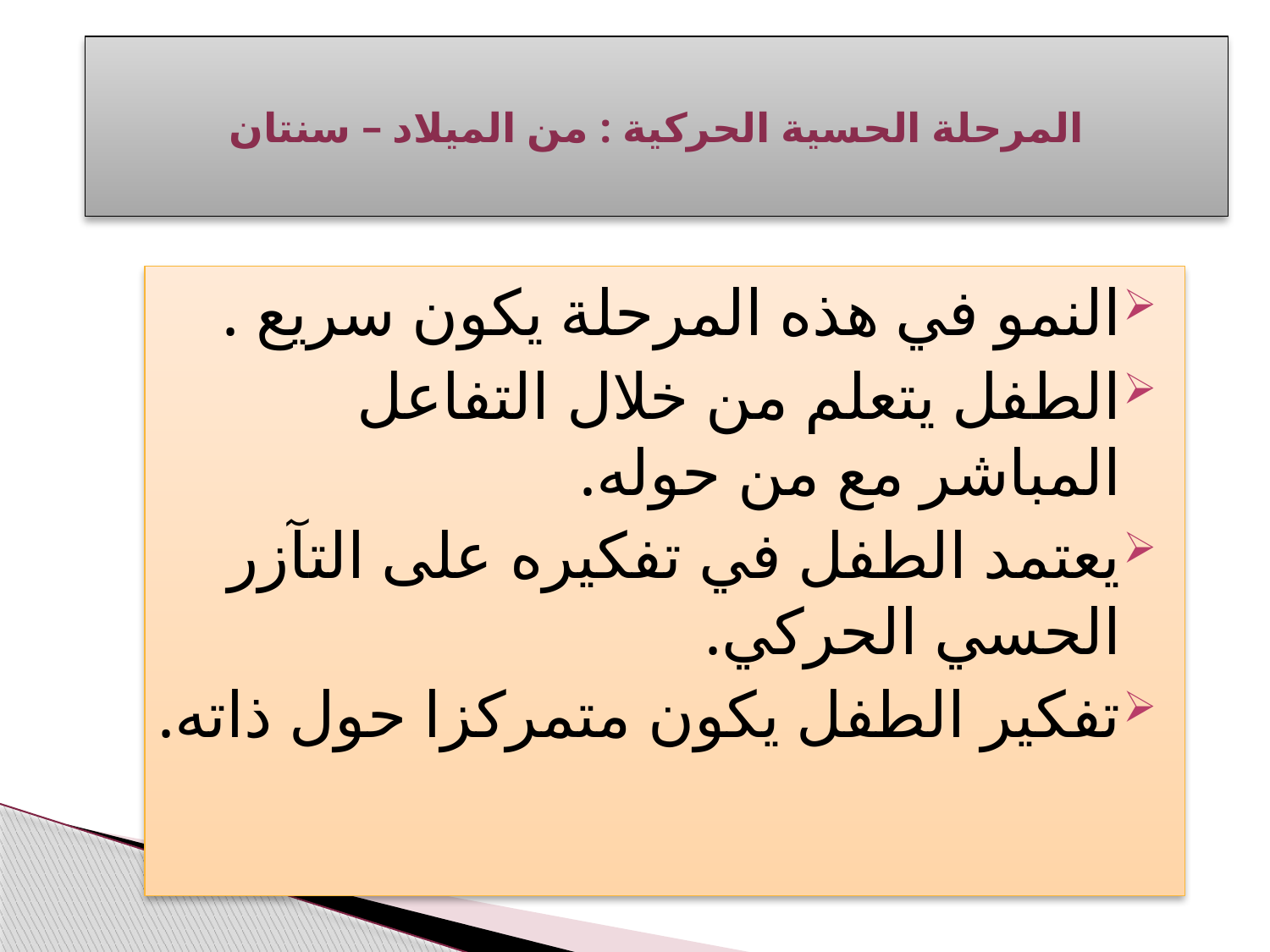

# المرحلة الحسية الحركية : من الميلاد – سنتان
النمو في هذه المرحلة يكون سريع .
الطفل يتعلم من خلال التفاعل المباشر مع من حوله.
يعتمد الطفل في تفكيره على التآزر الحسي الحركي.
تفكير الطفل يكون متمركزا حول ذاته.